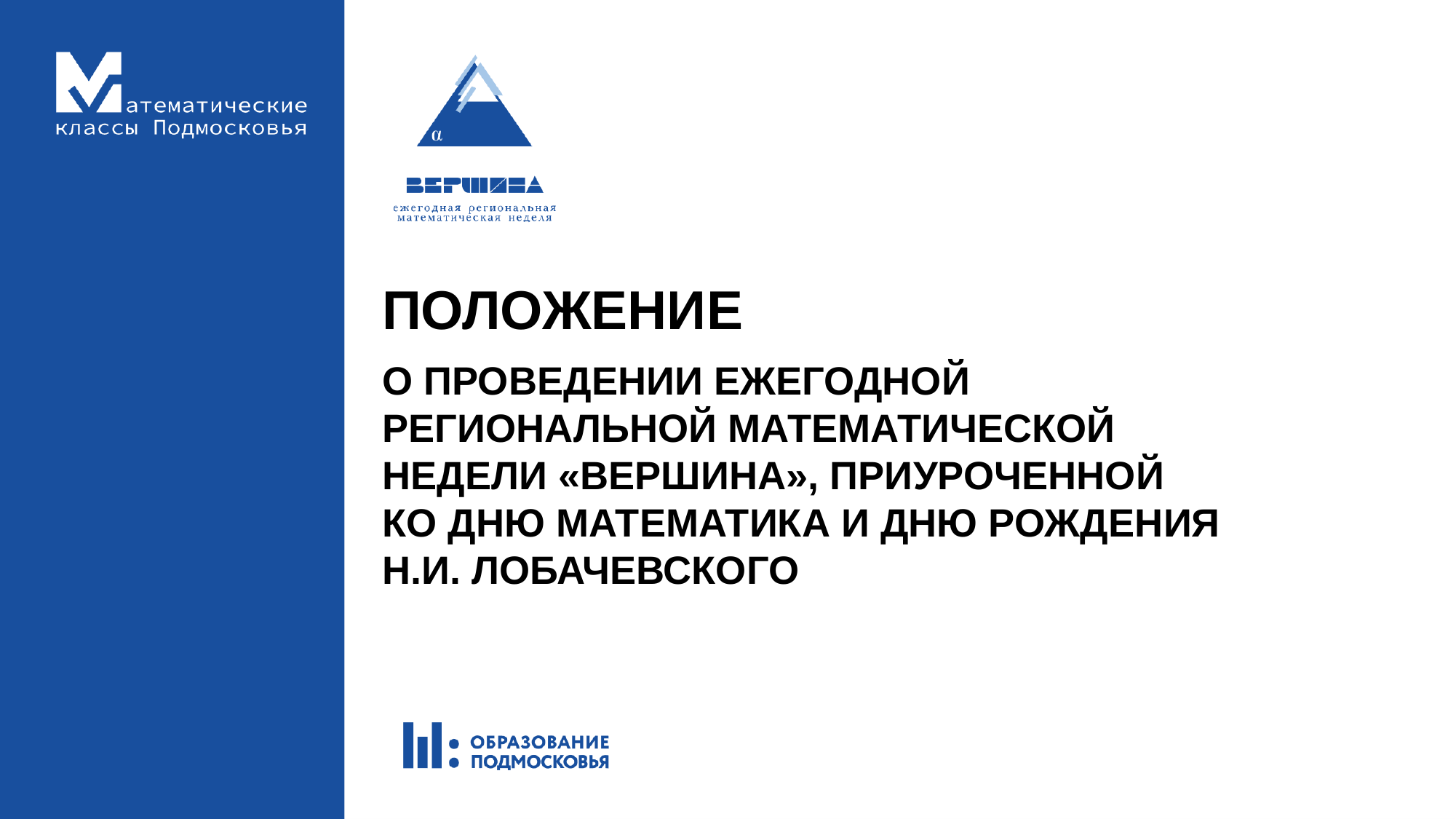

ПОЛОЖЕНИЕ
# О ПРОВЕДЕНИИ ЕЖЕГОДНОЙ РЕГИОНАЛЬНОЙ МАТЕМАТИЧЕСКОЙ НЕДЕЛИ «ВЕРШИНА», ПРИУРОЧЕННОЙ КО ДНЮ МАТЕМАТИКА И ДНЮ РОЖДЕНИЯ Н.И. ЛОБАЧЕВСКОГО